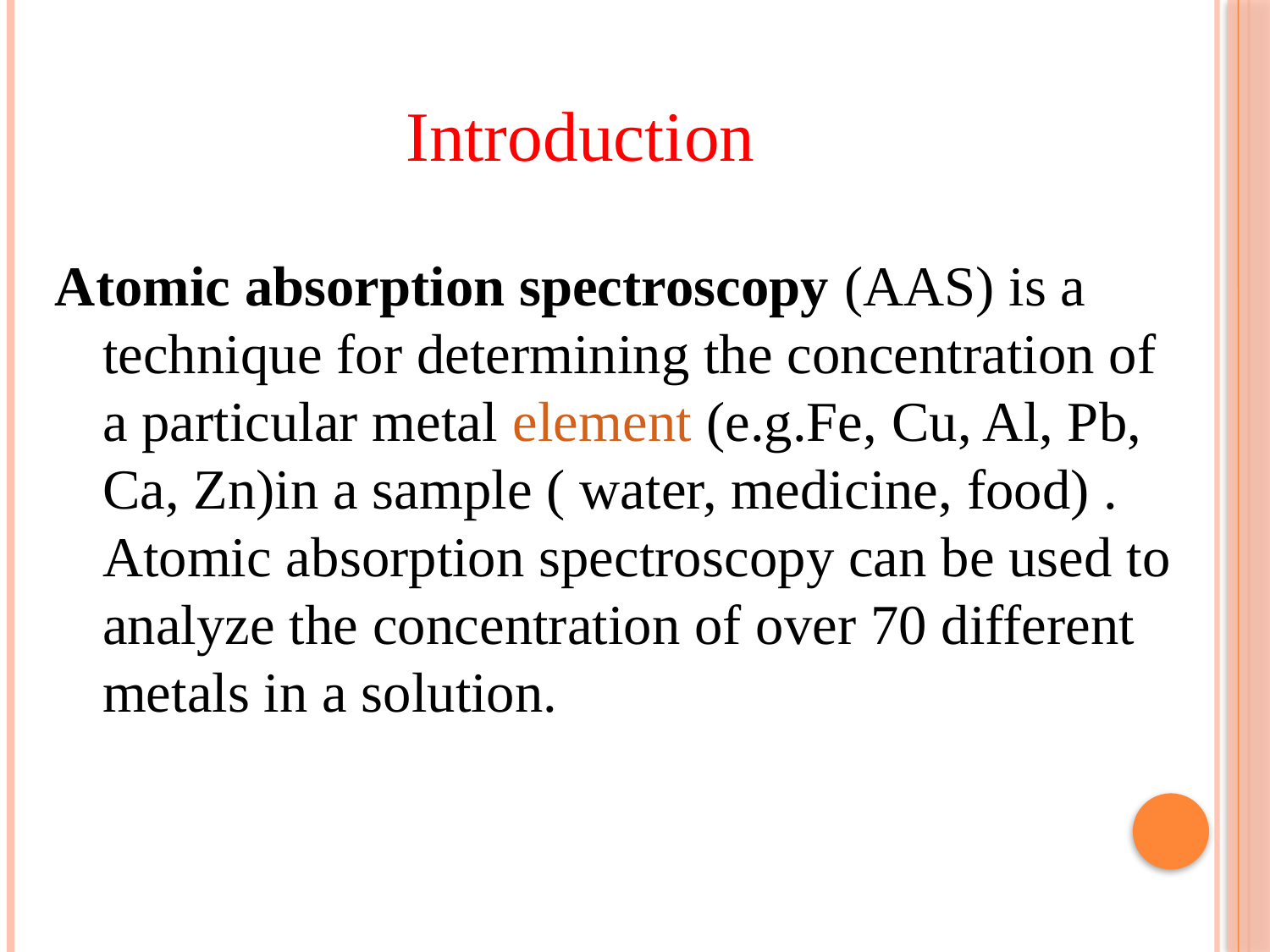

Introduction
Atomic absorption spectroscopy (AAS) is a technique for determining the concentration of a particular metal element (e.g.Fe, Cu, Al, Pb, Ca, Zn)in a sample ( water, medicine, food) . Atomic absorption spectroscopy can be used to analyze the concentration of over 70 different metals in a solution.